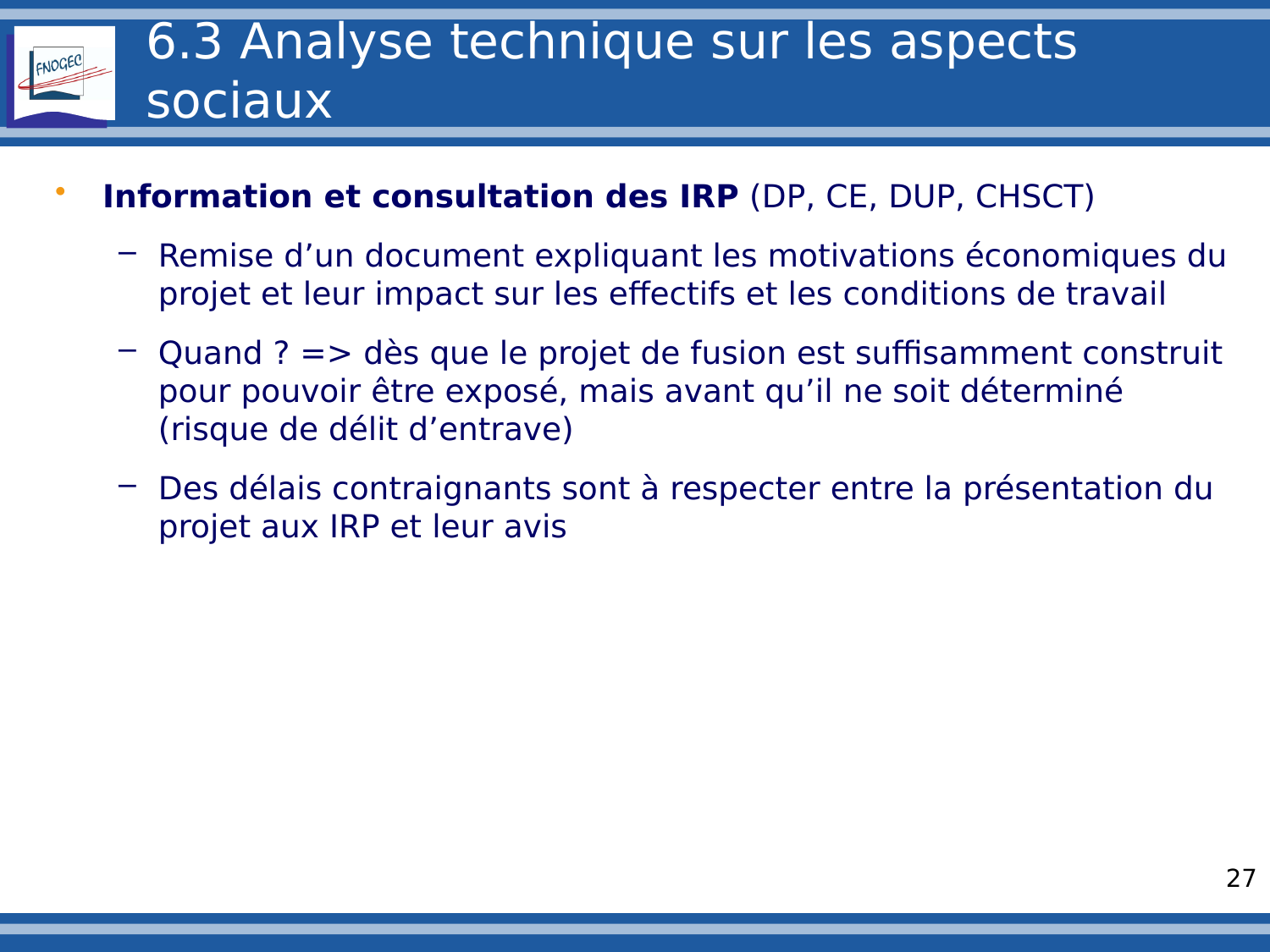

# 6.3 Analyse technique sur les aspects sociaux
Information et consultation des IRP (DP, CE, DUP, CHSCT)
Remise d’un document expliquant les motivations économiques du projet et leur impact sur les effectifs et les conditions de travail
Quand ? => dès que le projet de fusion est suffisamment construit pour pouvoir être exposé, mais avant qu’il ne soit déterminé (risque de délit d’entrave)
Des délais contraignants sont à respecter entre la présentation du projet aux IRP et leur avis
27